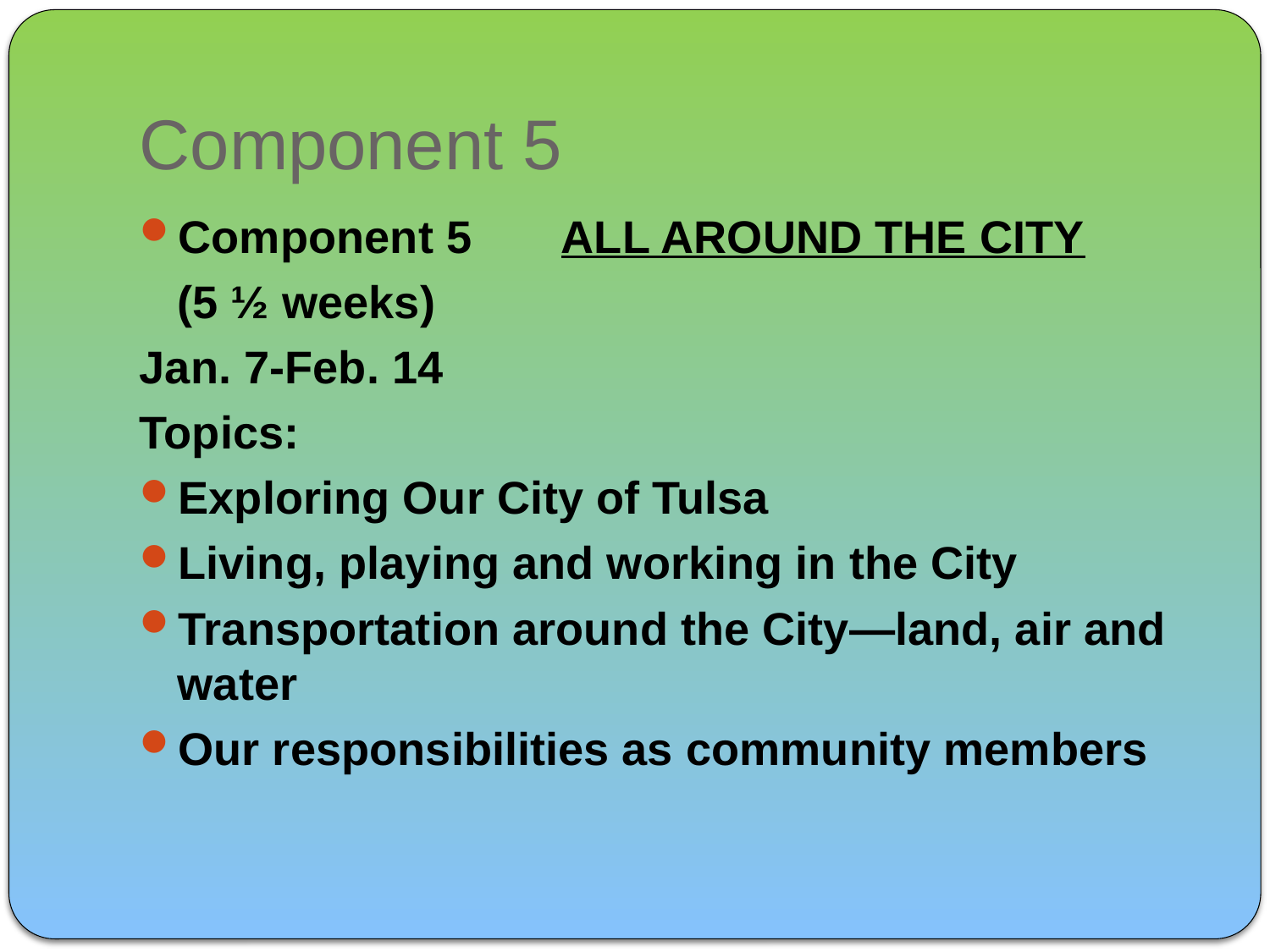

# Component 5
Component 5       ALL AROUND THE CITY
   (5 ½ weeks)
Jan. 7-Feb. 14
Topics:
Exploring Our City of Tulsa
Living, playing and working in the City
Transportation around the City—land, air and water
Our responsibilities as community members